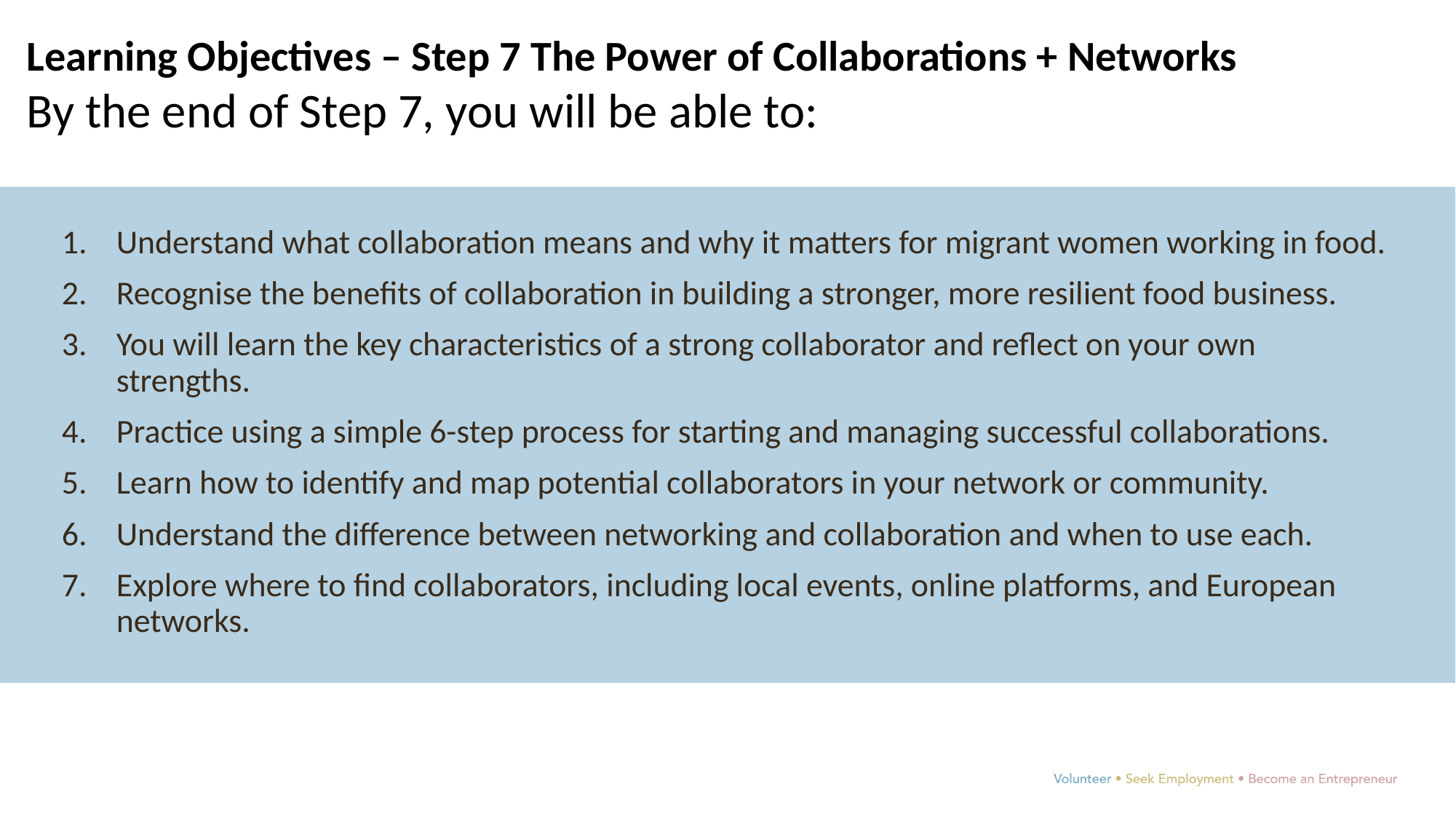

Learning Objectives – Step 7 The Power of Collaborations + Networks
By the end of Step 7, you will be able to:

Understand what collaboration means and why it matters for migrant women working in food.
Recognise the benefits of collaboration in building a stronger, more resilient food business.
You will learn the key characteristics of a strong collaborator and reflect on your own strengths.
Practice using a simple 6-step process for starting and managing successful collaborations.
Learn how to identify and map potential collaborators in your network or community.
Understand the difference between networking and collaboration and when to use each.
Explore where to find collaborators, including local events, online platforms, and European networks.